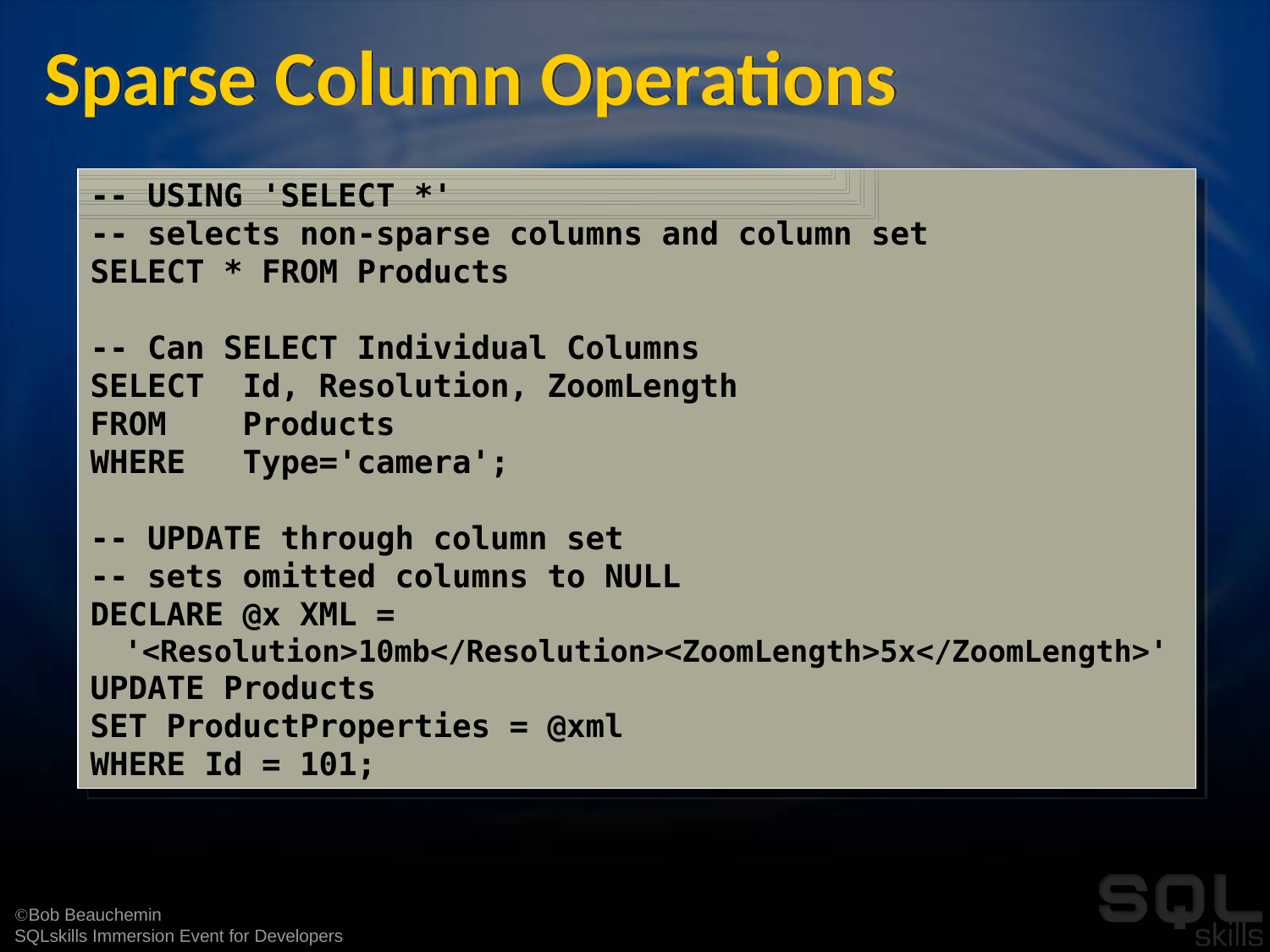

# Sparse Column Operations
-- USING 'SELECT *'
-- selects non-sparse columns and column set
SELECT * FROM Products

-- Can SELECT Individual Columns
SELECT  Id, Resolution, ZoomLength
FROM    Products
WHERE   Type='camera';

-- UPDATE through column set
-- sets omitted columns to NULL
DECLARE @x XML =
  '<Resolution>10mb</Resolution><ZoomLength>5x</ZoomLength>'
UPDATE Products
SET ProductProperties = @xml
WHERE Id = 101;